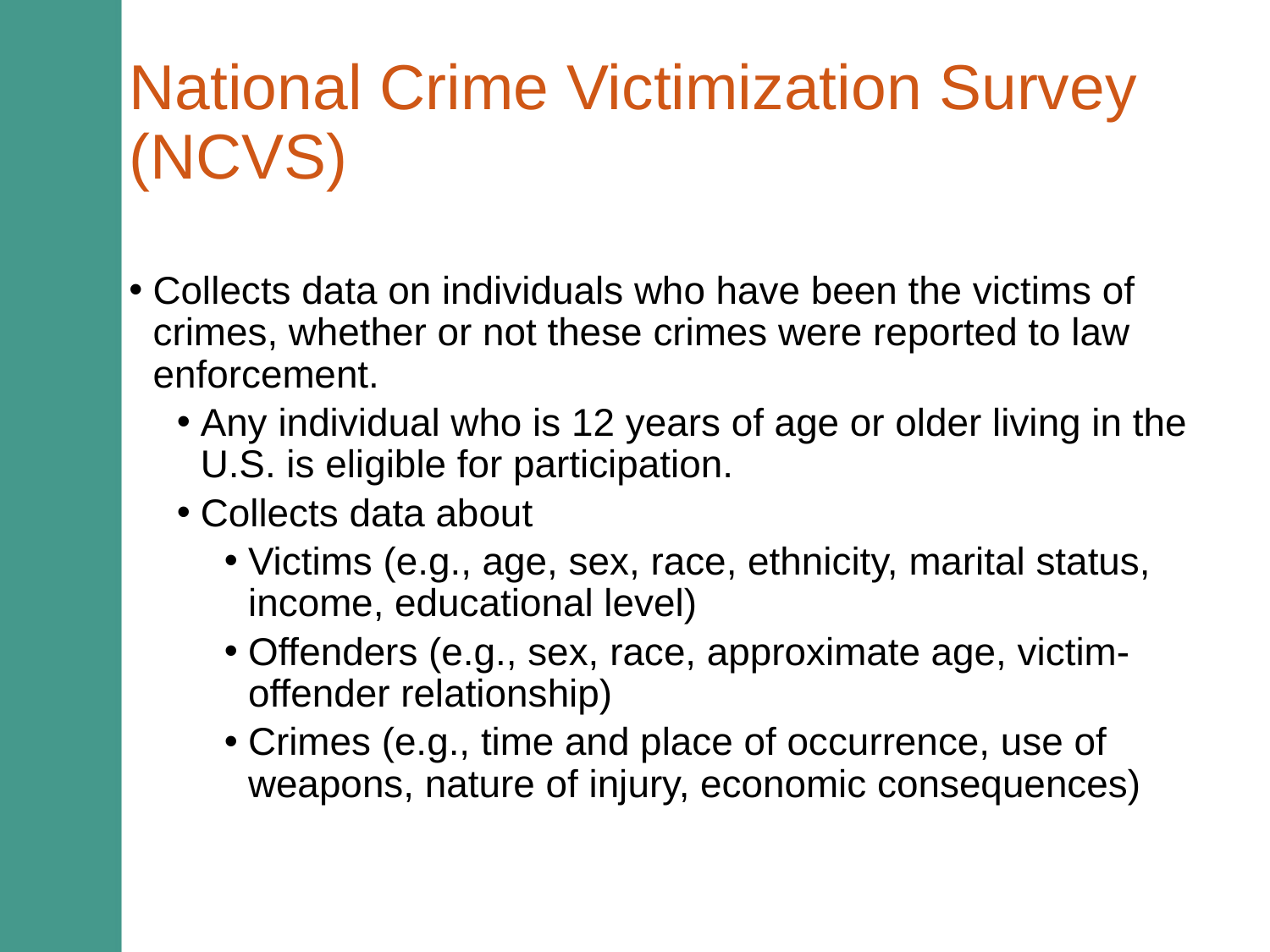

# National Crime Victimization Survey (NCVS)
Collects data on individuals who have been the victims of crimes, whether or not these crimes were reported to law enforcement.
Any individual who is 12 years of age or older living in the U.S. is eligible for participation.
Collects data about
Victims (e.g., age, sex, race, ethnicity, marital status, income, educational level)
Offenders (e.g., sex, race, approximate age, victim-offender relationship)
Crimes (e.g., time and place of occurrence, use of weapons, nature of injury, economic consequences)